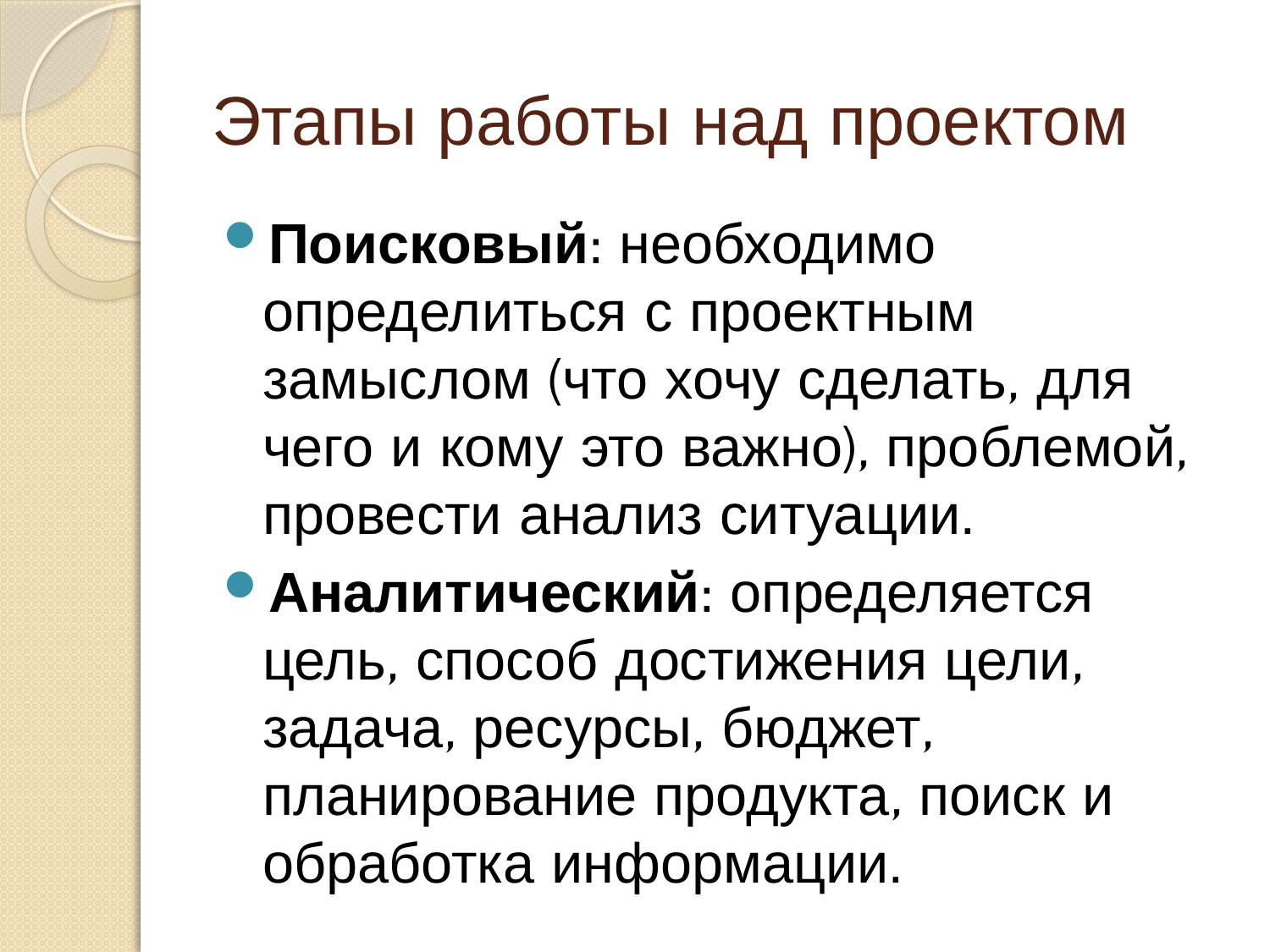

# Этапы работы над проектом
Поисковый: необходимо определиться с проектным замыслом (что хочу сделать, для чего и кому это важно), проблемой, провести анализ ситуации.
Аналитический: определяется цель, способ достижения цели, задача, ресурсы, бюджет, планирование продукта, поиск и обработка информации.